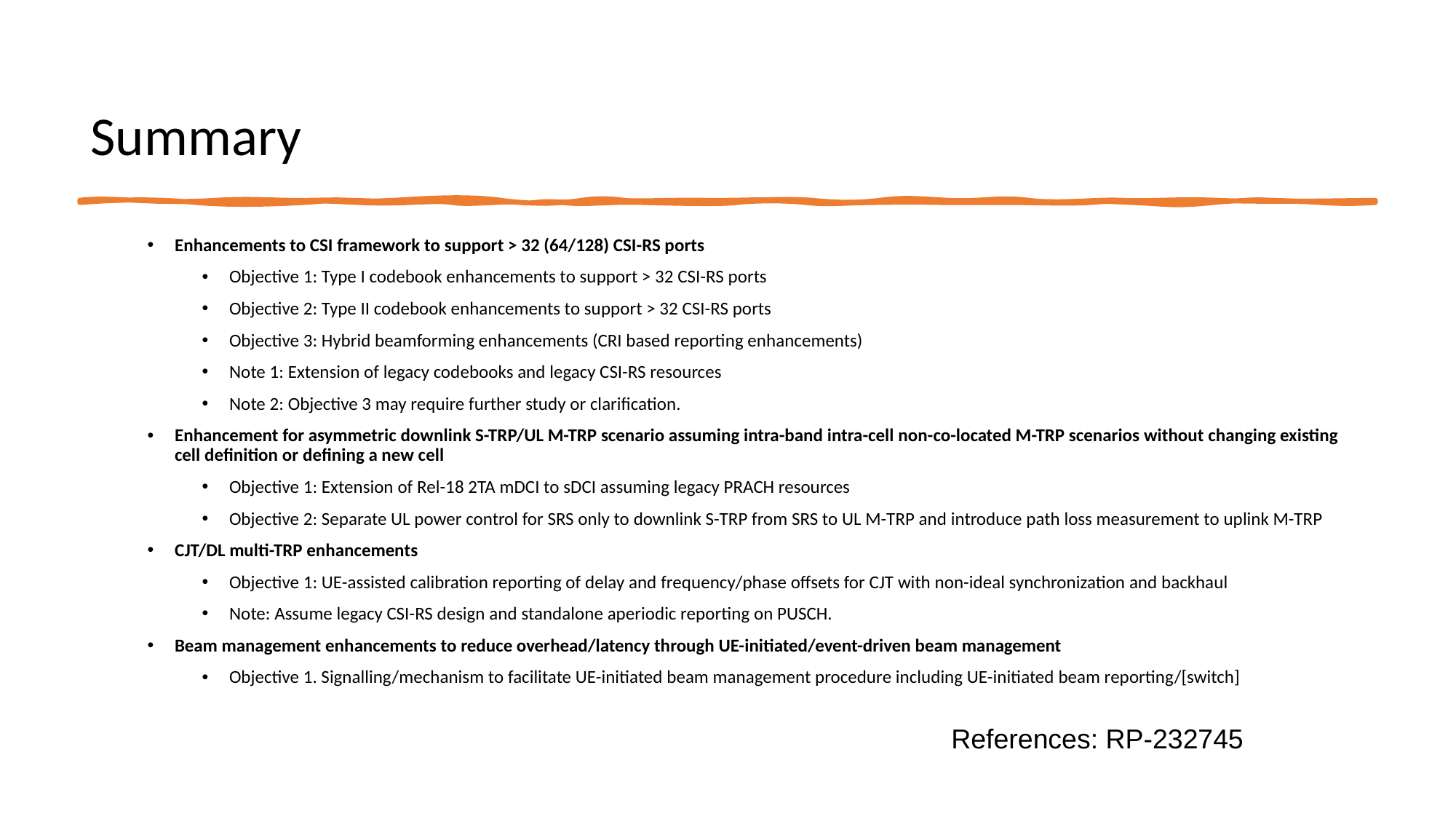

Summary

Enhancements to CSI framework to support > 32 (64/128) CSI-RS ports
Objective 1: Type I codebook enhancements to support > 32 CSI-RS ports
Objective 2: Type II codebook enhancements to support > 32 CSI-RS ports
Objective 3: Hybrid beamforming enhancements (CRI based reporting enhancements)
Note 1: Extension of legacy codebooks and legacy CSI-RS resources
Note 2: Objective 3 may require further study or clarification.
Enhancement for asymmetric downlink S-TRP/UL M-TRP scenario assuming intra-band intra-cell non-co-located M-TRP scenarios without changing existing cell definition or defining a new cell
Objective 1: Extension of Rel-18 2TA mDCI to sDCI assuming legacy PRACH resources
Objective 2: Separate UL power control for SRS only to downlink S-TRP from SRS to UL M-TRP and introduce path loss measurement to uplink M-TRP
CJT/DL multi-TRP enhancements
Objective 1: UE-assisted calibration reporting of delay and frequency/phase offsets for CJT with non-ideal synchronization and backhaul
Note: Assume legacy CSI-RS design and standalone aperiodic reporting on PUSCH.
Beam management enhancements to reduce overhead/latency through UE-initiated/event-driven beam management
Objective 1. Signalling/mechanism to facilitate UE-initiated beam management procedure including UE-initiated beam reporting/[switch]

References: RP-232745